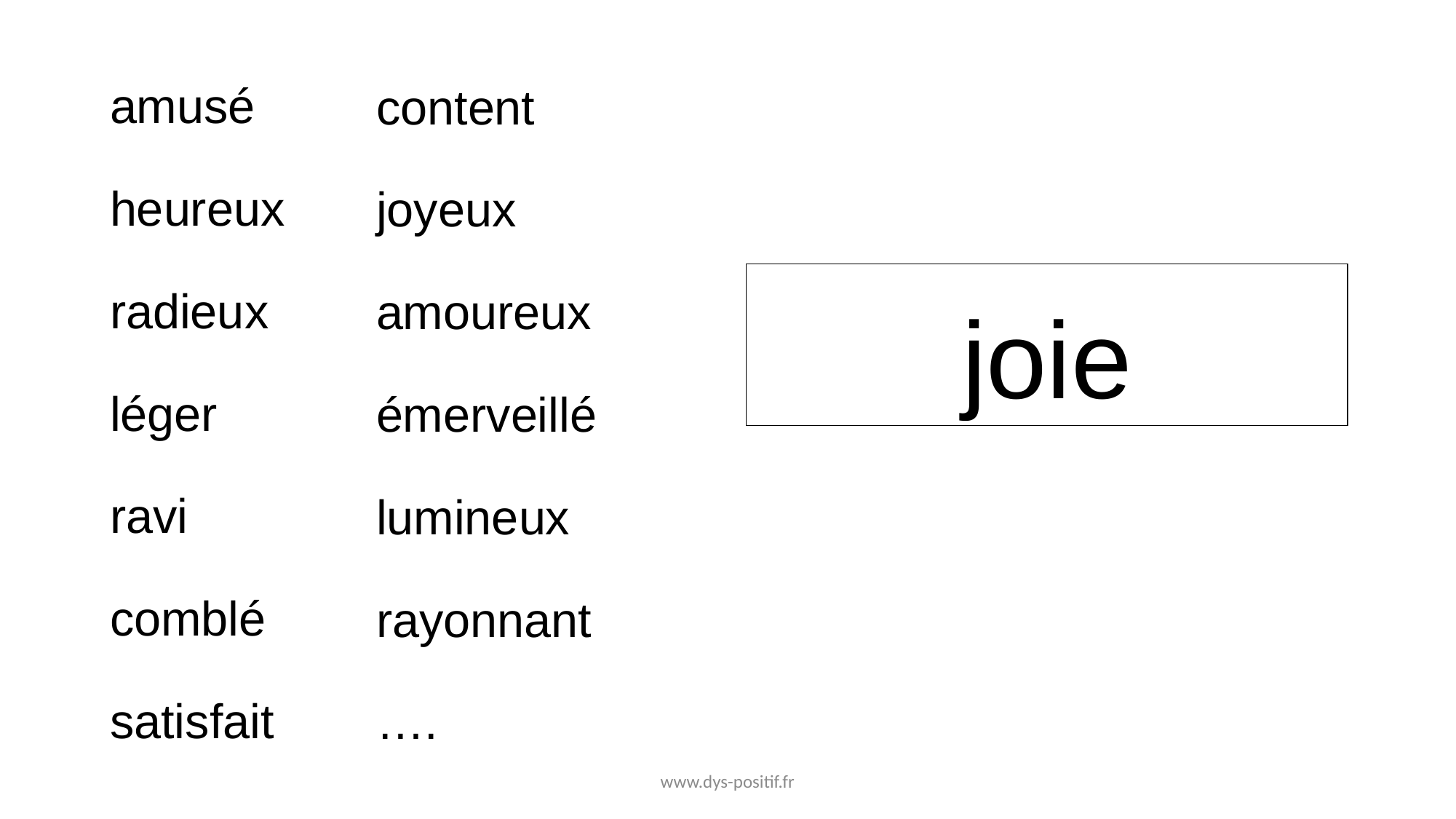

amusé
heureux
radieux
léger
ravi
comblé
satisfait
content
joyeux
amoureux
émerveillé
lumineux
rayonnant
….
joie
www.dys-positif.fr